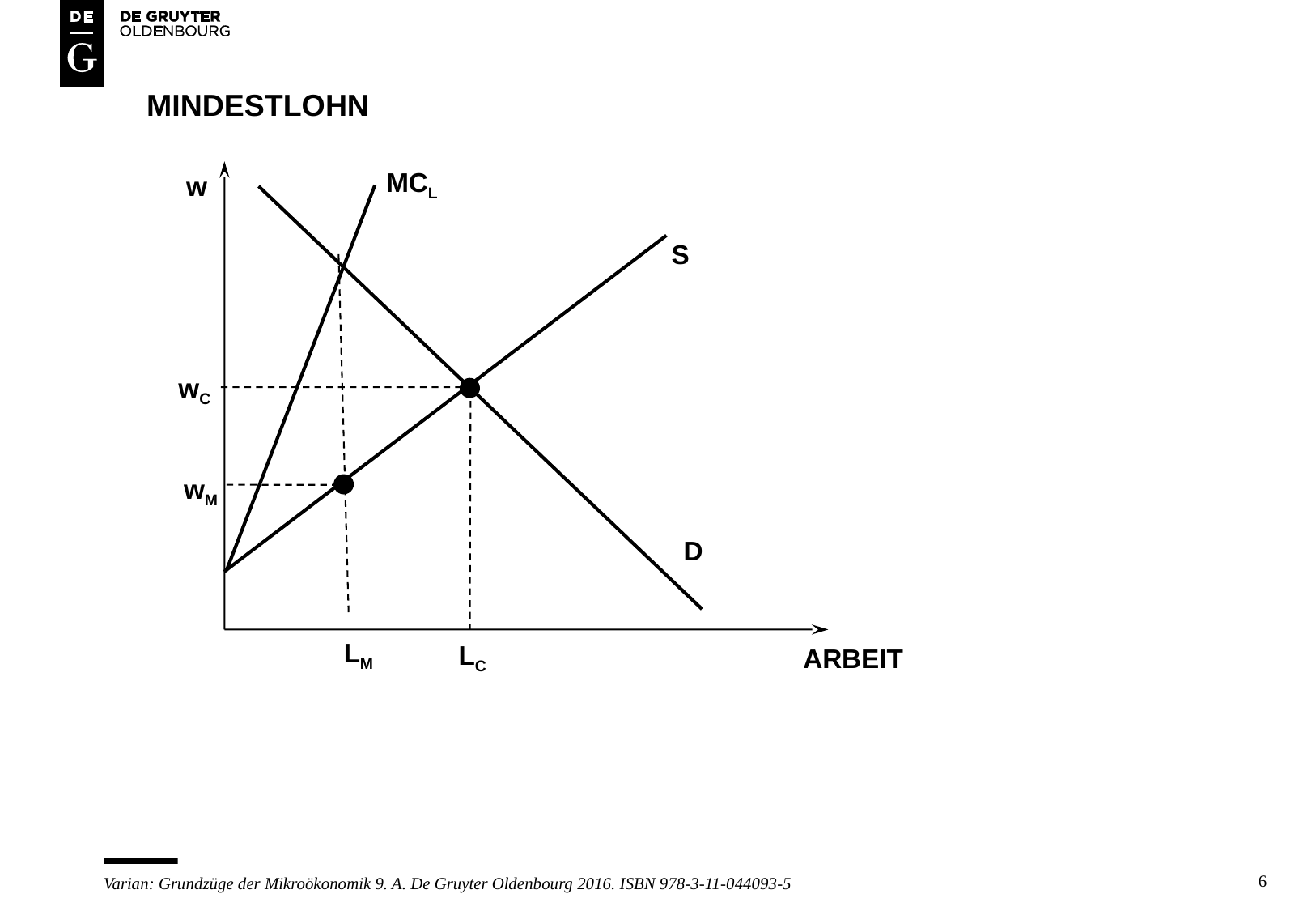

# Mindestlohn
MCL

w

S

wC

wM

D

LM
LC
ARBEIT
6
Varian: Grundzüge der Mikroökonomik 9. A. De Gruyter Oldenbourg 2016. ISBN 978-3-11-044093-5